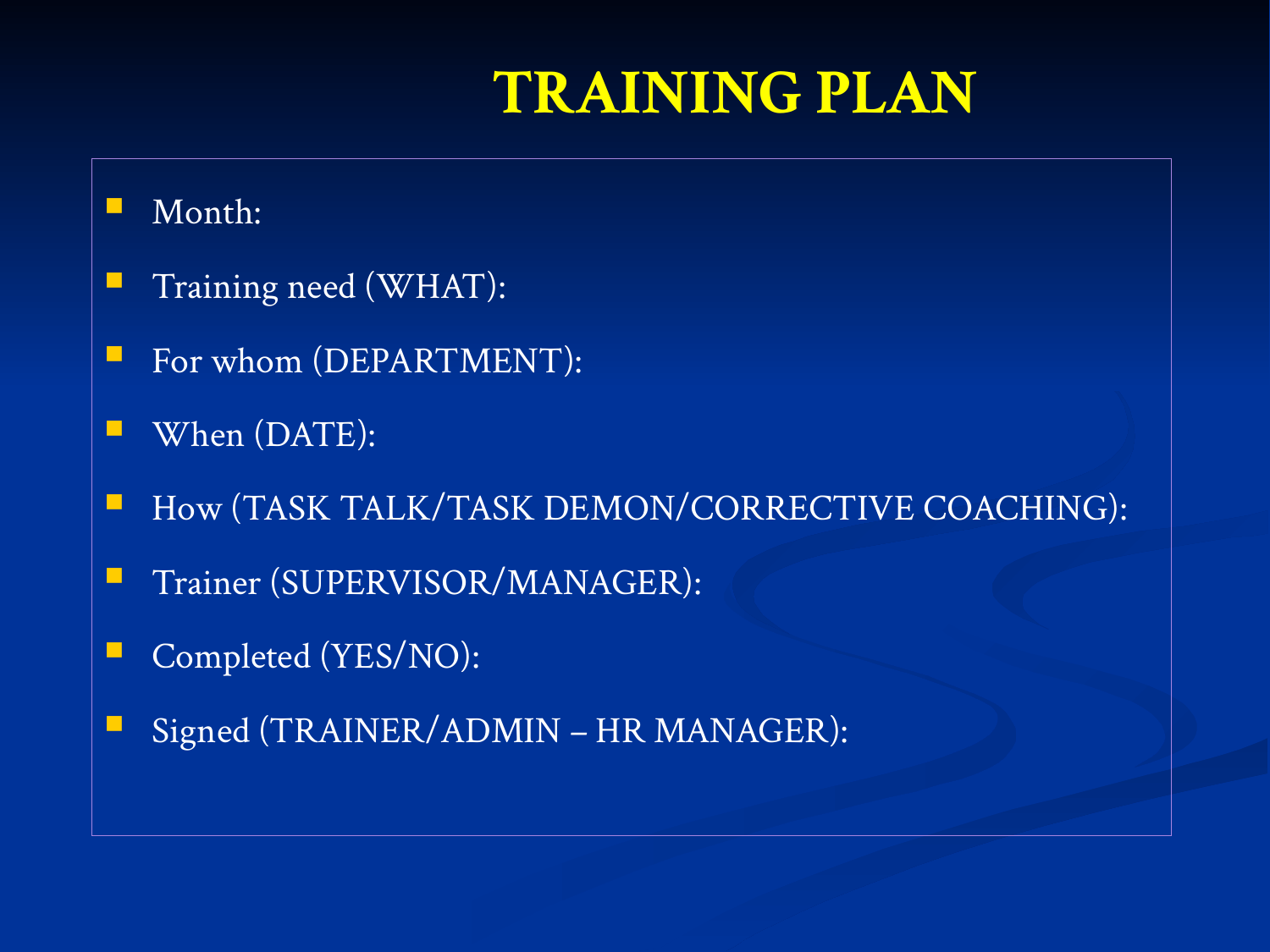

# TRAINING PLAN
Month:
Training need (WHAT):
For whom (DEPARTMENT):
When (DATE):
How (TASK TALK/TASK DEMON/CORRECTIVE COACHING):
Trainer (SUPERVISOR/MANAGER):
Completed (YES/NO):
Signed (TRAINER/ADMIN – HR MANAGER):